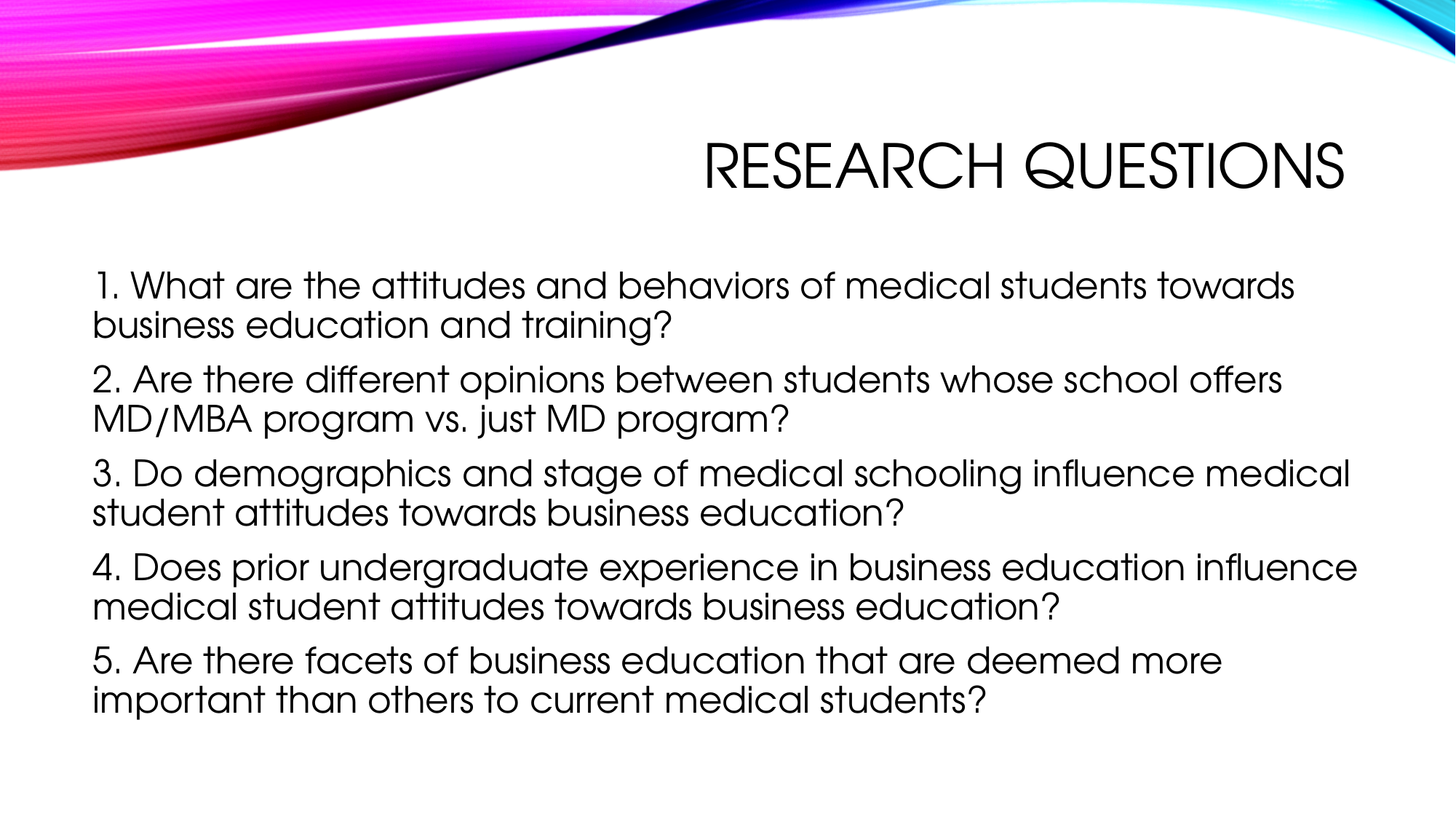

# Research Questions
1. What are the attitudes and behaviors of medical students towards business education and training?
2. Are there different opinions between students whose school offers MD/MBA program vs. just MD program?
3. Do demographics and stage of medical schooling influence medical student attitudes towards business education?
4. Does prior undergraduate experience in business education influence medical student attitudes towards business education?
5. Are there facets of business education that are deemed more important than others to current medical students?